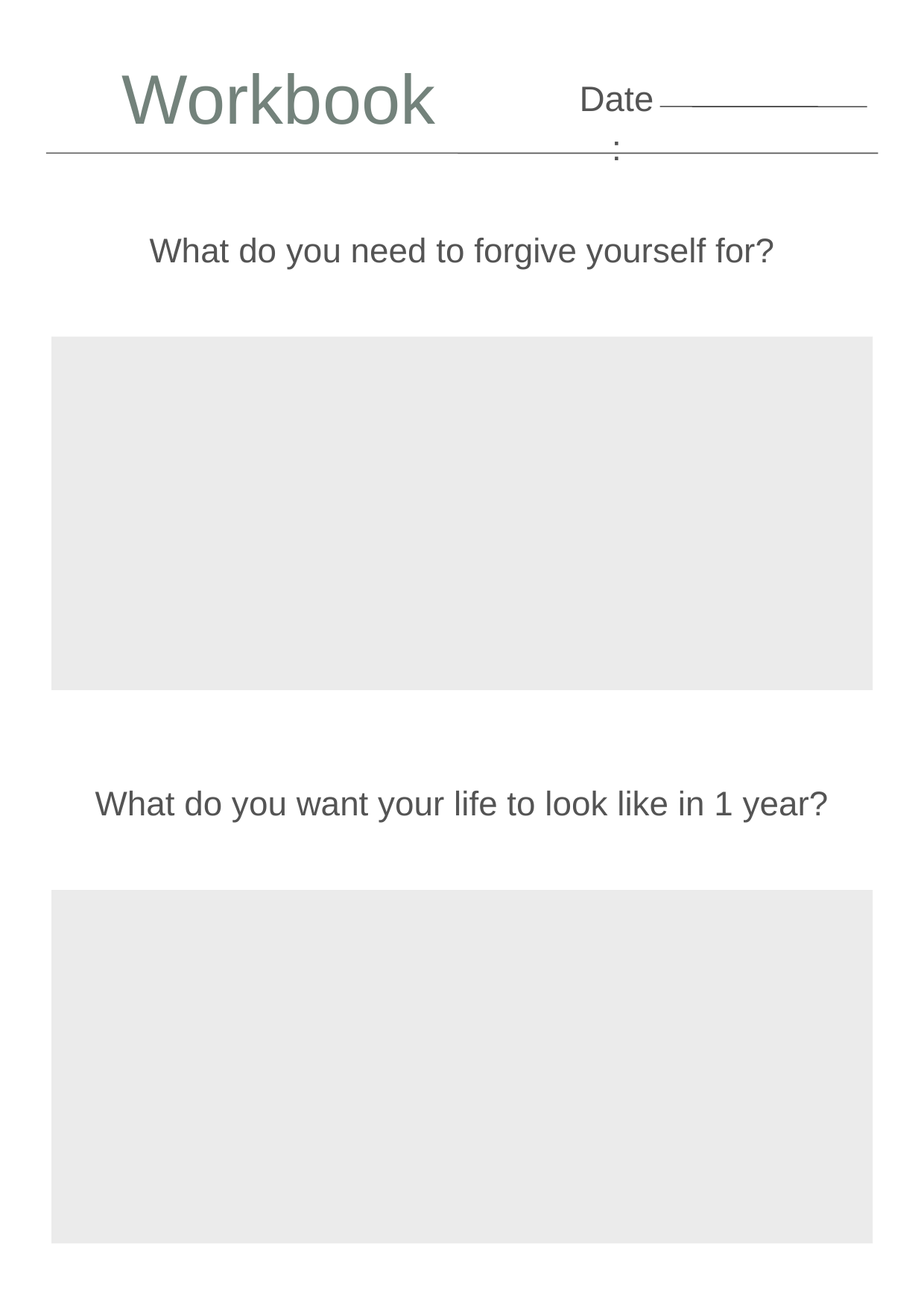

Workbook
Date:

What do you need to forgive yourself for?

What do you want your life to look like in 1 year?